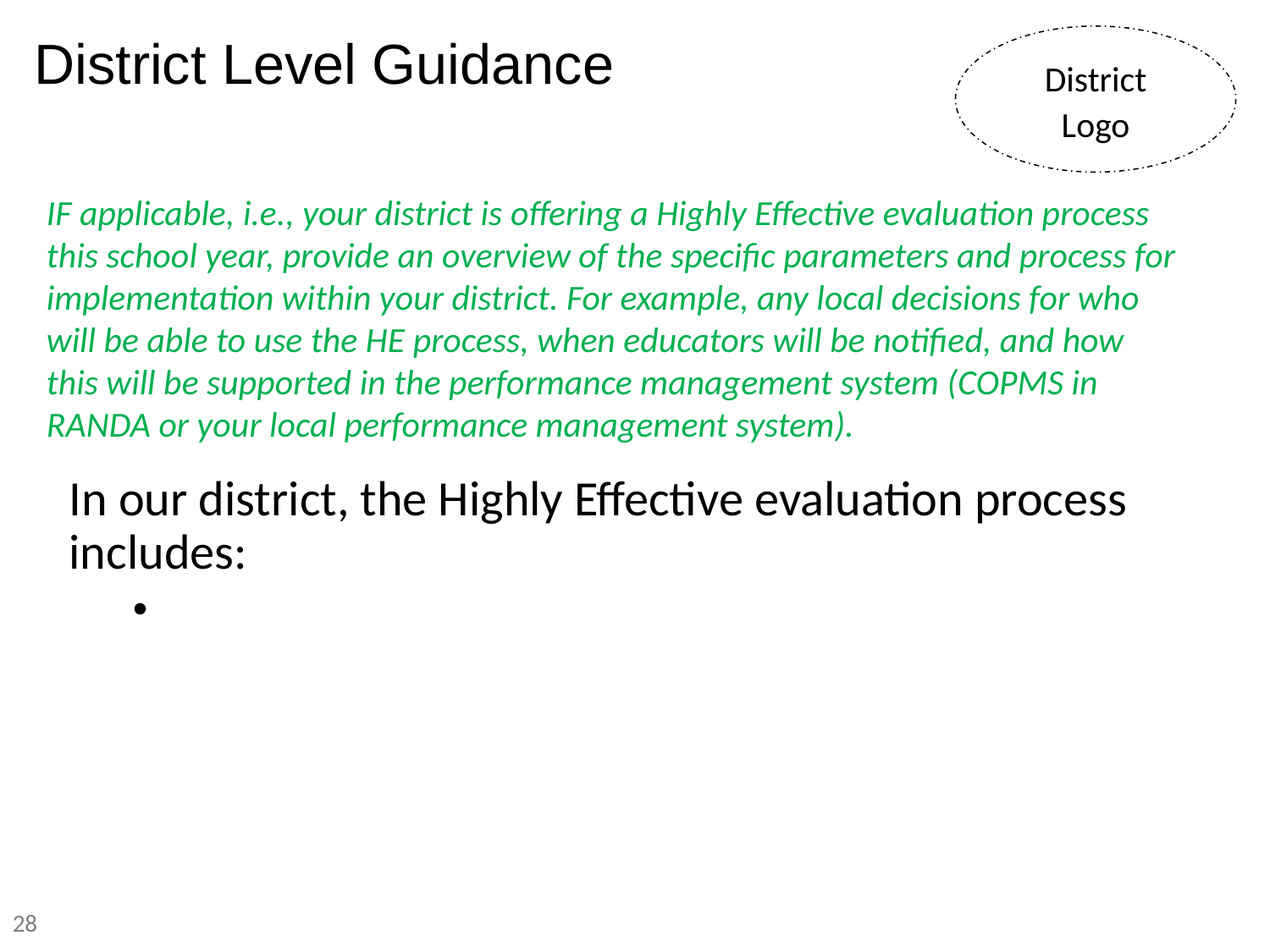

District Logo
# District Level Guidance
IF applicable, i.e., your district is offering a Highly Effective evaluation process this school year, provide an overview of the specific parameters and process for implementation within your district. For example, any local decisions for who will be able to use the HE process, when educators will be notified, and how this will be supported in the performance management system (COPMS in RANDA or your local performance management system).
In our district, the Highly Effective evaluation process includes:

28